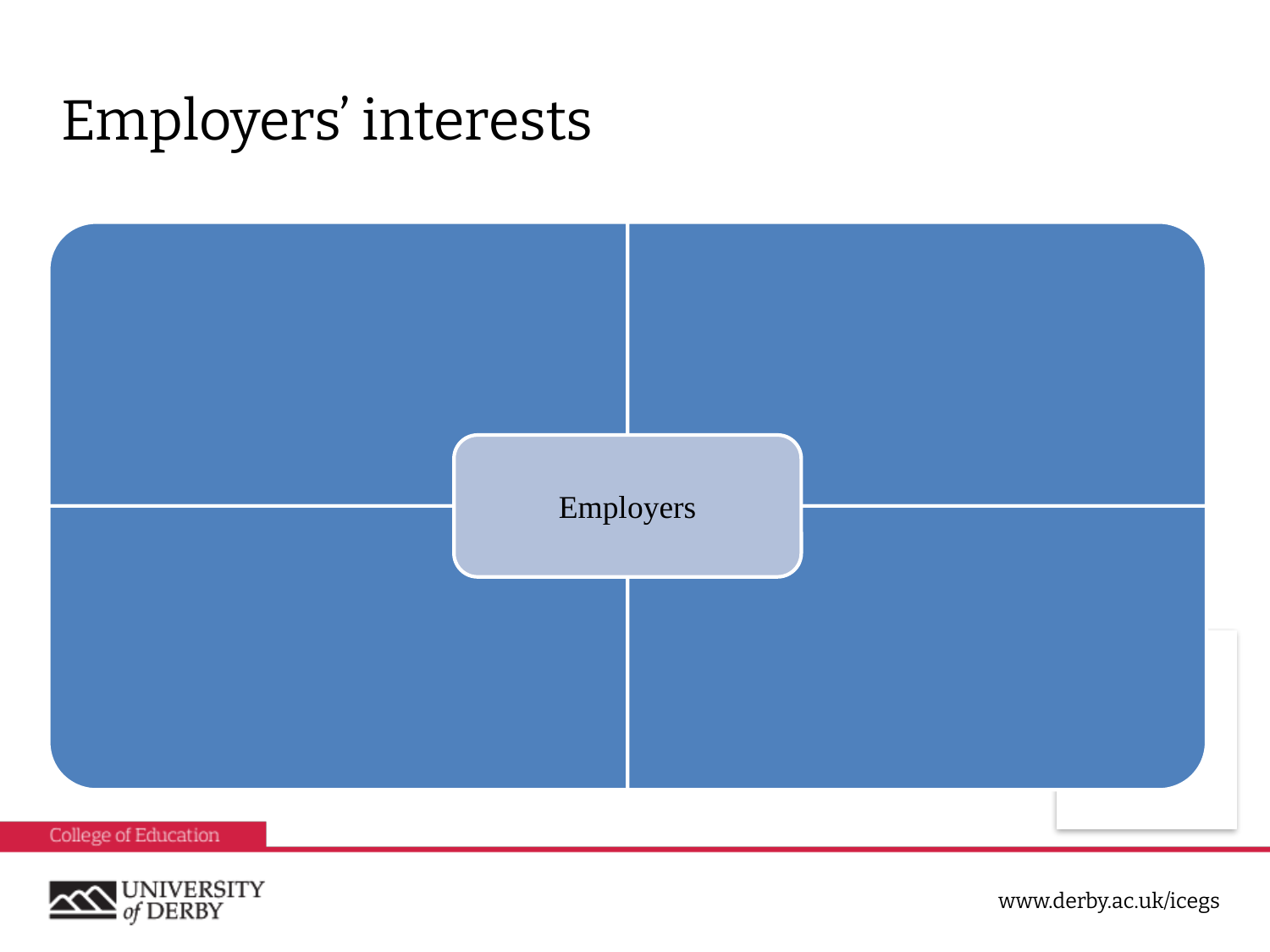

# Employers’ interests
Employers
Developing the workforce
Growing a responsible brand